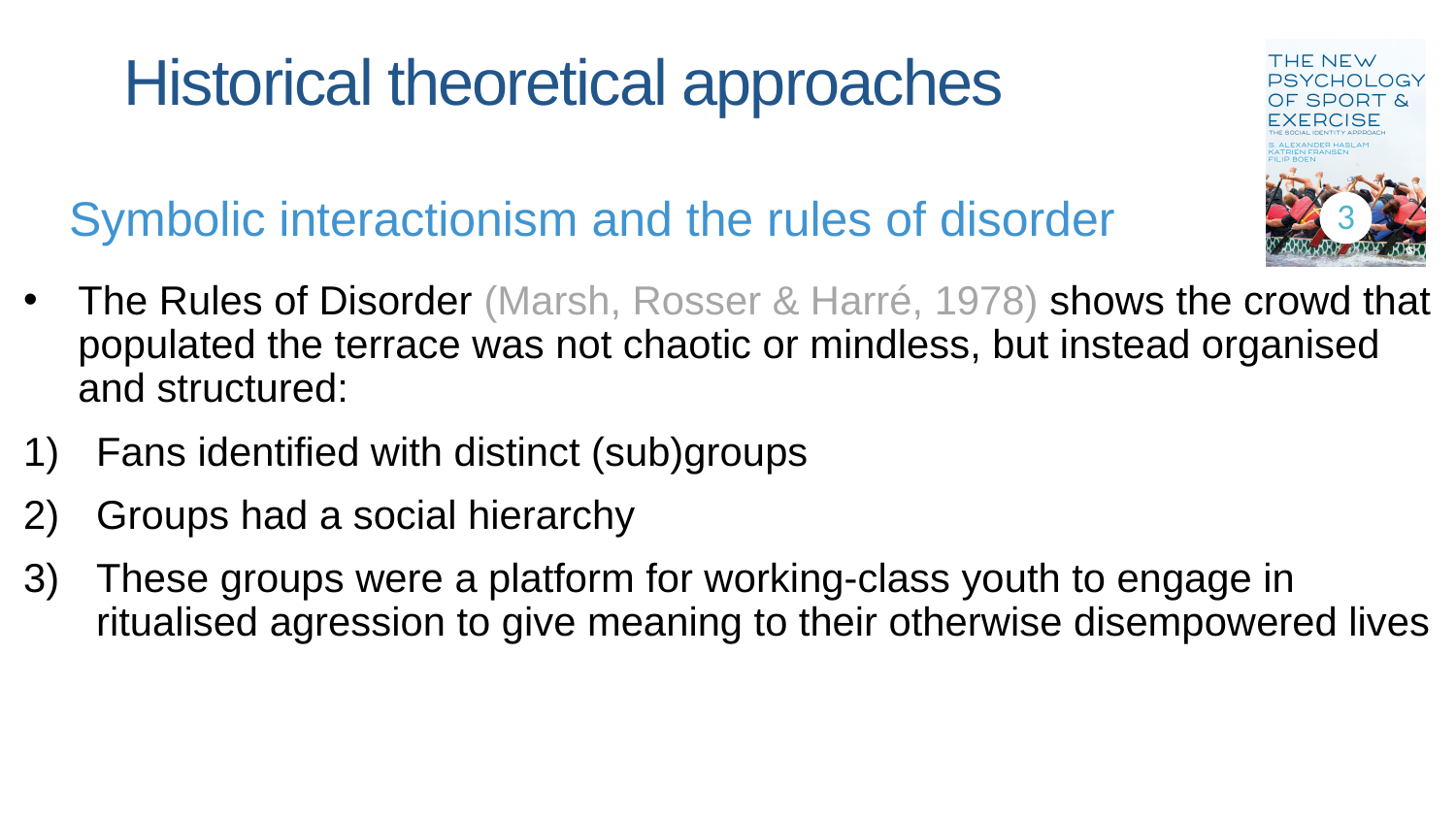

# Historical theoretical approaches
3
Symbolic interactionism and the rules of disorder
The Rules of Disorder (Marsh, Rosser & Harré, 1978) shows the crowd that populated the terrace was not chaotic or mindless, but instead organised and structured:
Fans identified with distinct (sub)groups
Groups had a social hierarchy
These groups were a platform for working-class youth to engage in ritualised agression to give meaning to their otherwise disempowered lives